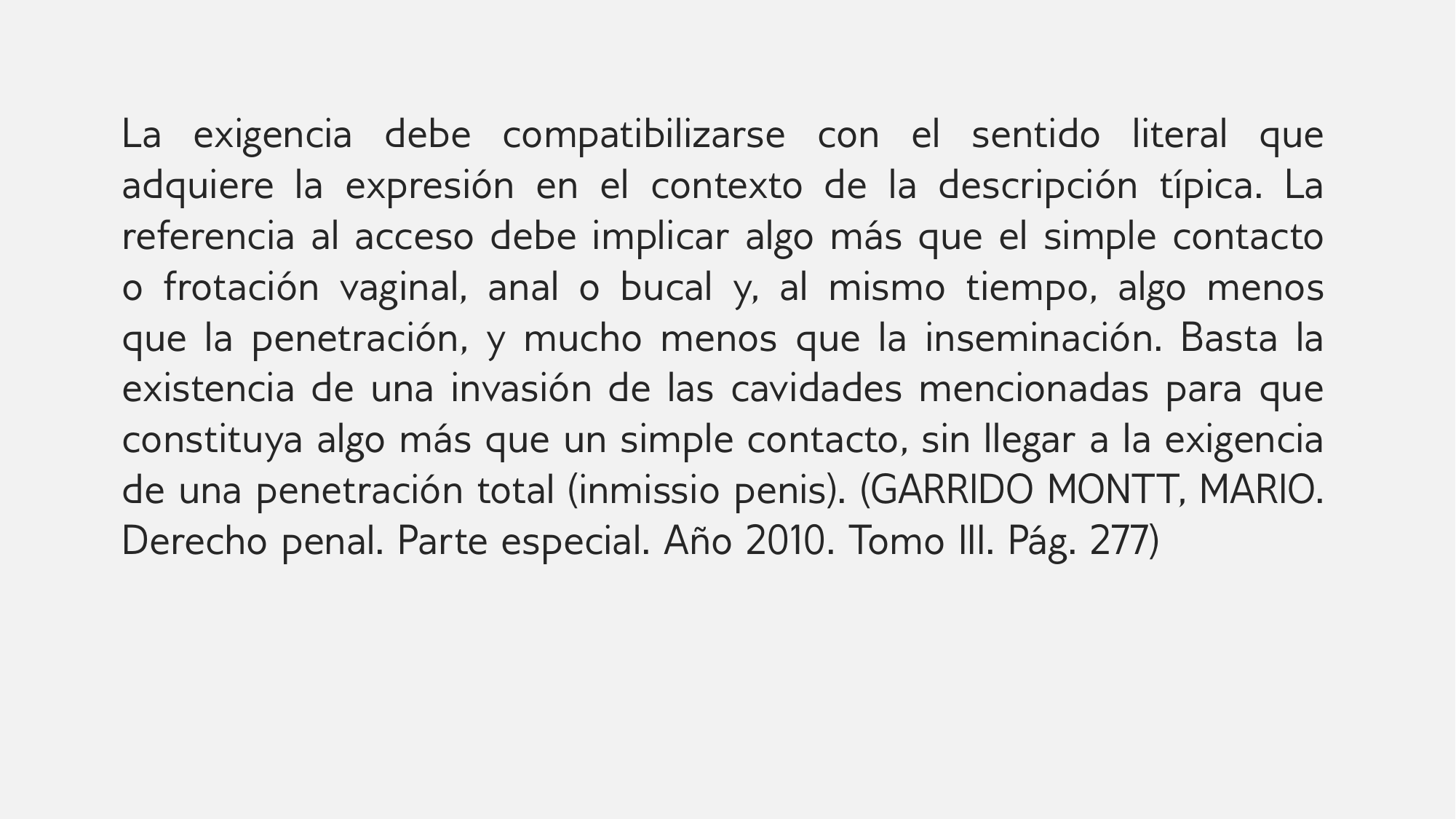

La exigencia debe compatibilizarse con el sentido literal que adquiere la expresión en el contexto de la descripción típica. La referencia al acceso debe implicar algo más que el simple contacto o frotación vaginal, anal o bucal y, al mismo tiempo, algo menos que la penetración, y mucho menos que la inseminación. Basta la existencia de una invasión de las cavidades mencionadas para que constituya algo más que un simple contacto, sin llegar a la exigencia de una penetración total (inmissio penis). (GARRIDO MONTT, MARIO. Derecho penal. Parte especial. Año 2010. Tomo III. Pág. 277)